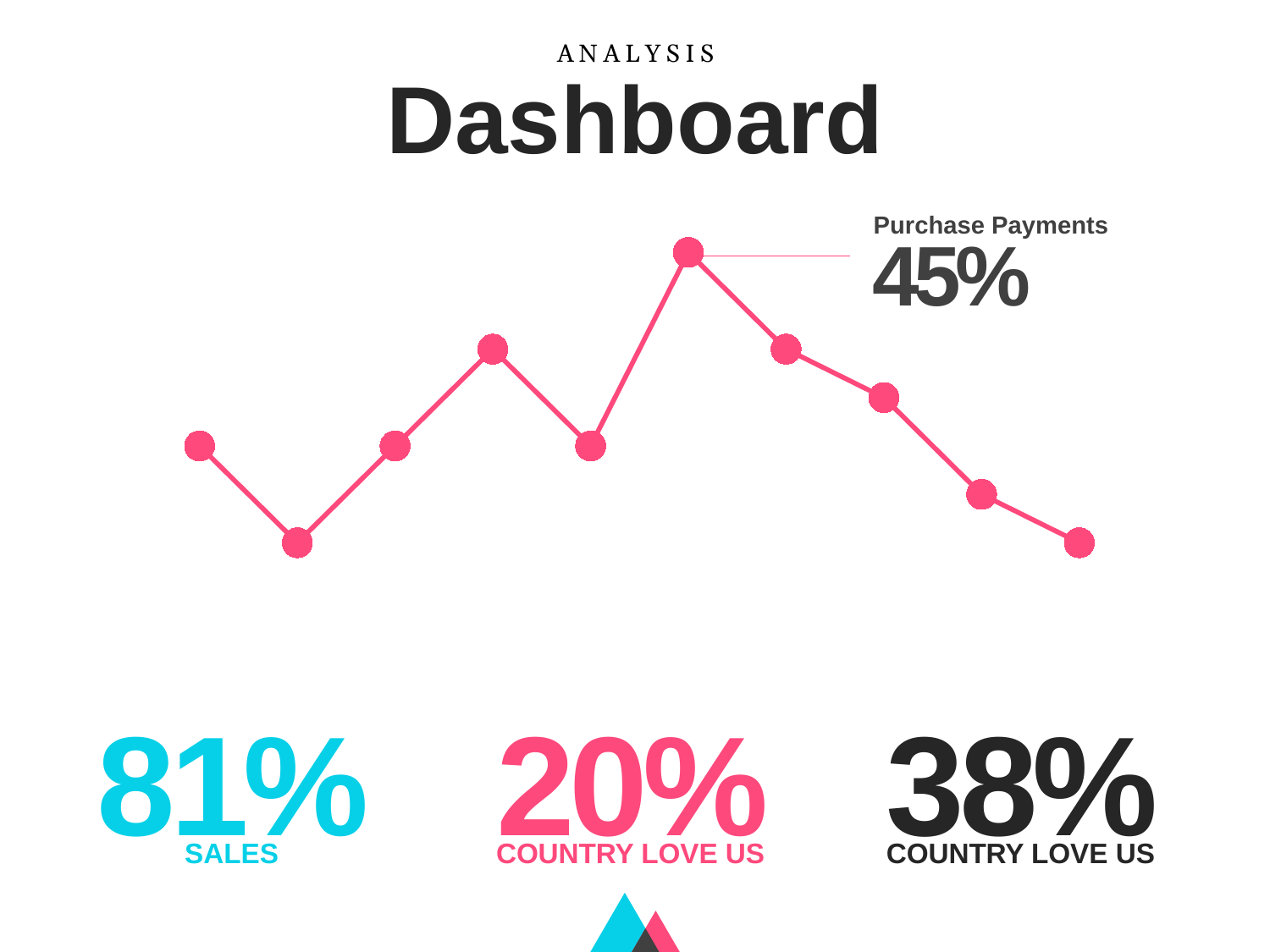

ANALYSIS
Dashboard

### Chart

| Category | Series 1 |
|---|---|
| Category 1 | 5.0 |
| Category 2 | 3.0 |
| Category 3 | 5.0 |
| Category 4 | 7.0 |
Purchase Payments
45%
81%
20%
38%
SALES
COUNTRY LOVE US
COUNTRY LOVE US